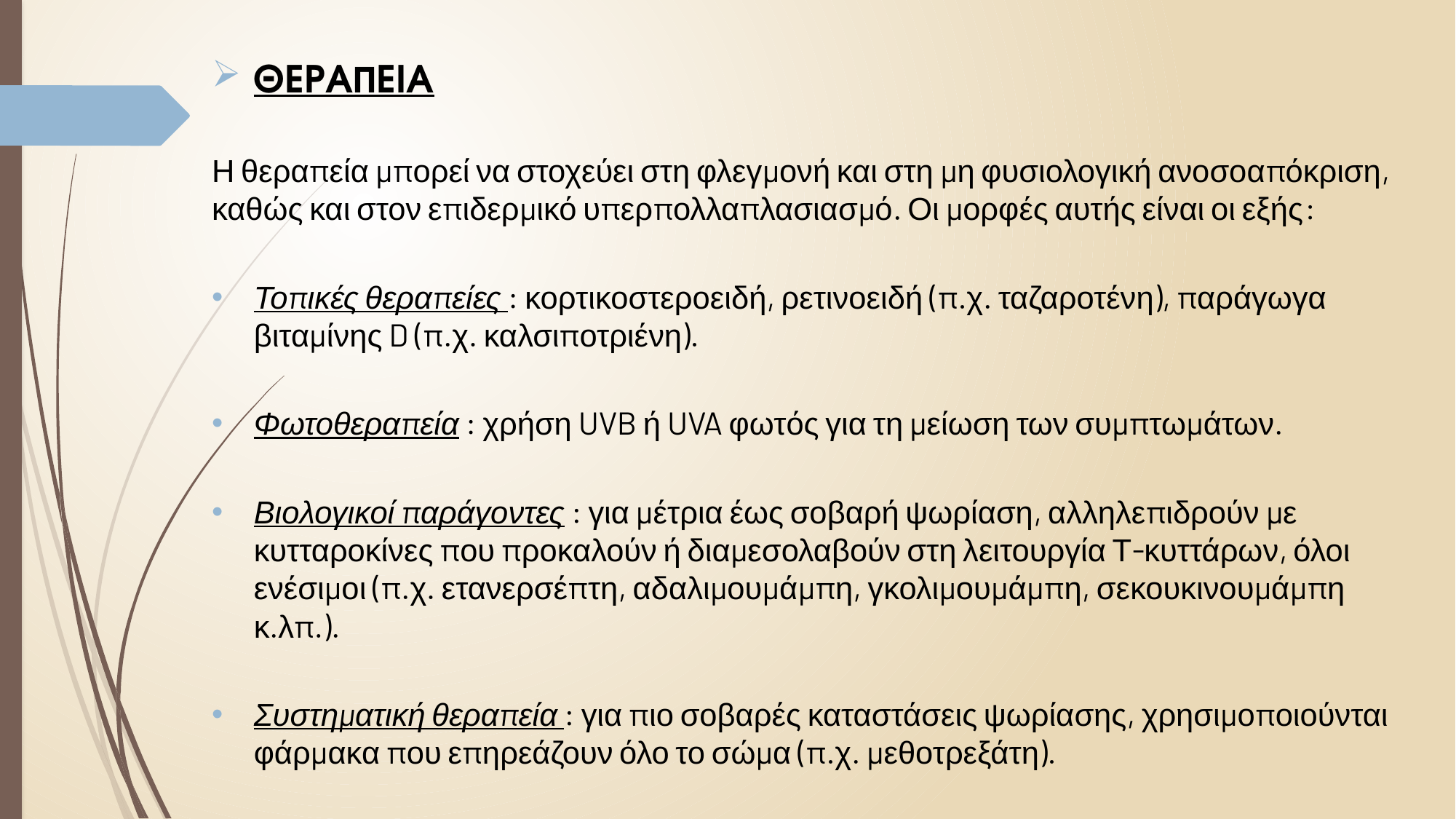

ΘΕΡΑΠΕΙΑ

Η θεραπεία μπορεί να στοχεύει στη φλεγμονή και στη μη φυσιολογική ανοσοαπόκριση, καθώς και στον επιδερμικό υπερπολλαπλασιασμό. Οι μορφές αυτής είναι οι εξής:

Τοπικές θεραπείες : κορτικοστεροειδή, ρετινοειδή (π.χ. ταζαροτένη), παράγωγα βιταμίνης D (π.χ. καλσιποτριένη).

Φωτοθεραπεία : χρήση UVB ή UVA φωτός για τη μείωση των συμπτωμάτων.

Βιολογικοί παράγοντες : για μέτρια έως σοβαρή ψωρίαση, αλληλεπιδρούν με κυτταροκίνες που προκαλούν ή διαμεσολαβούν στη λειτουργία Τ-κυττάρων, όλοι ενέσιμοι (π.χ. ετανερσέπτη, αδαλιμουμάμπη, γκολιμουμάμπη, σεκουκινουμάμπη κ.λπ.).

Συστηματική θεραπεία : για πιο σοβαρές καταστάσεις ψωρίασης, χρησιμοποιούνται φάρμακα που επηρεάζουν όλο το σώμα (π.χ. μεθοτρεξάτη).
#